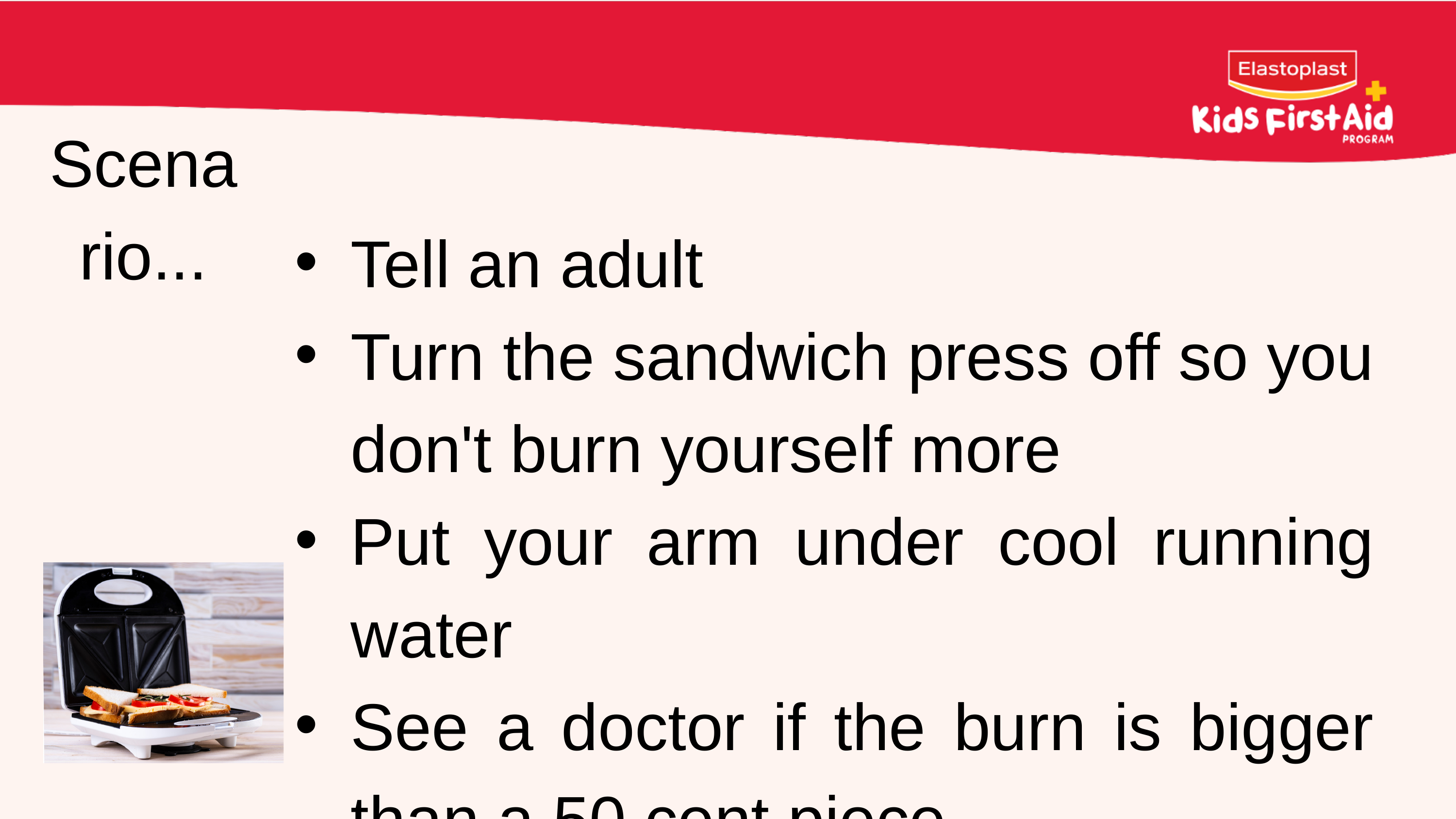

Scenario...
Tell an adult
Turn the sandwich press off so you don't burn yourself more
Put your arm under cool running water
See a doctor if the burn is bigger than a 50 cent piece

24